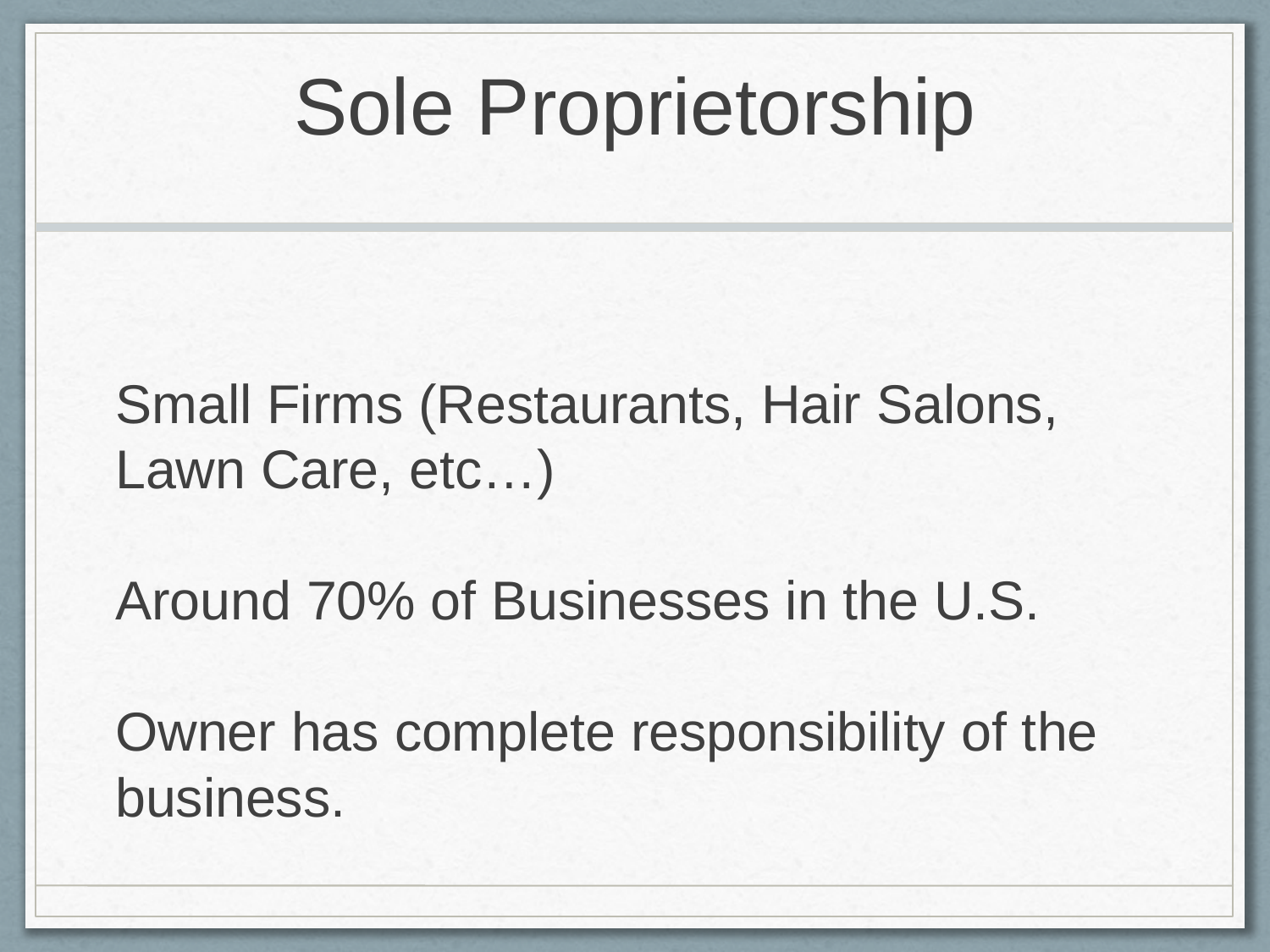

# Sole Proprietorship
Small Firms (Restaurants, Hair Salons, Lawn Care, etc…)

Around 70% of Businesses in the U.S.

Owner has complete responsibility of the business.